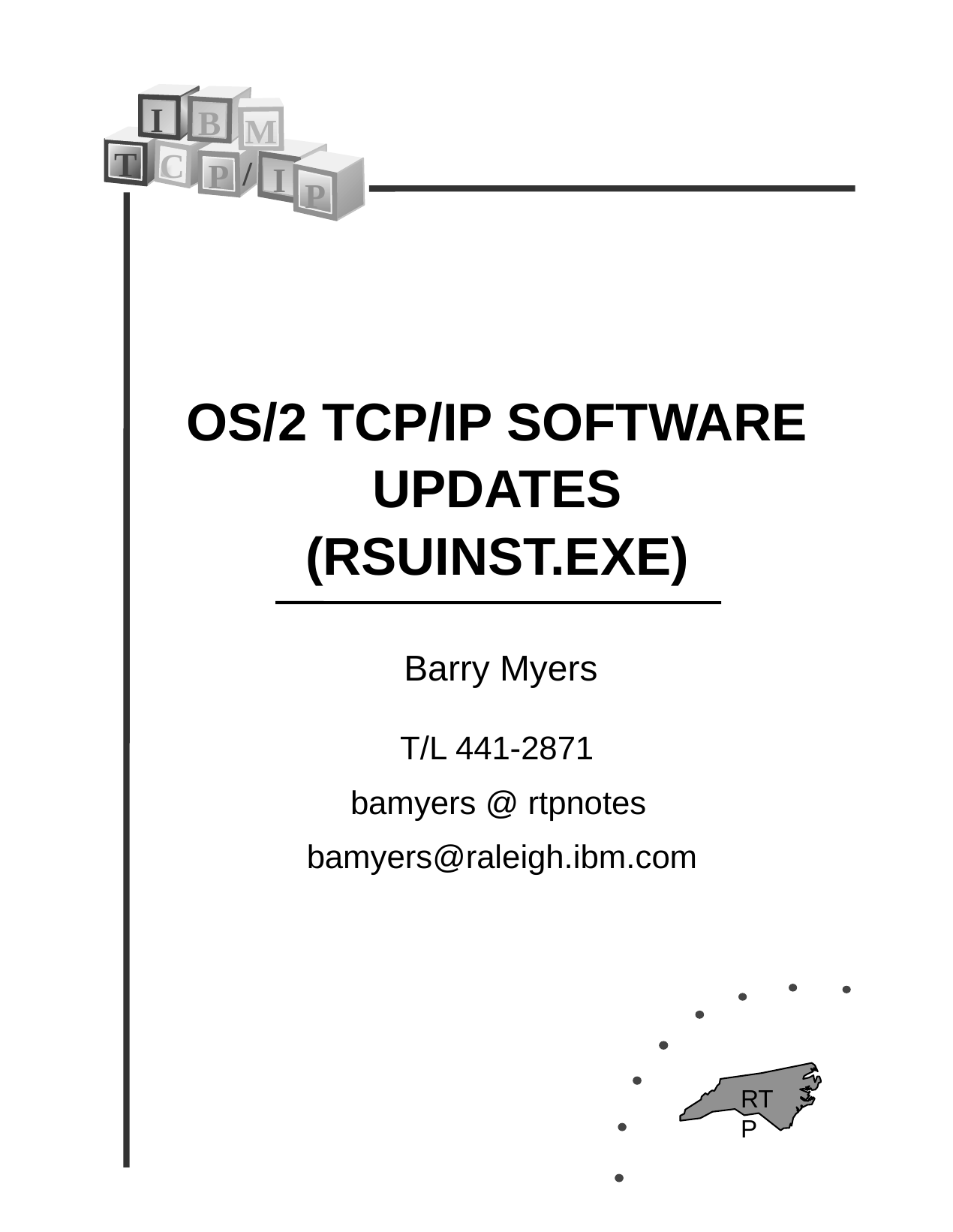

I

B

M

T
C

/

P

I

P

OS/2 TCP/IP SOFTWARE UPDATES
(RSUINST.EXE)

Barry Myers
T/L 441-2871
bamyers @ rtpnotes
bamyers@raleigh.ibm.com

RTP